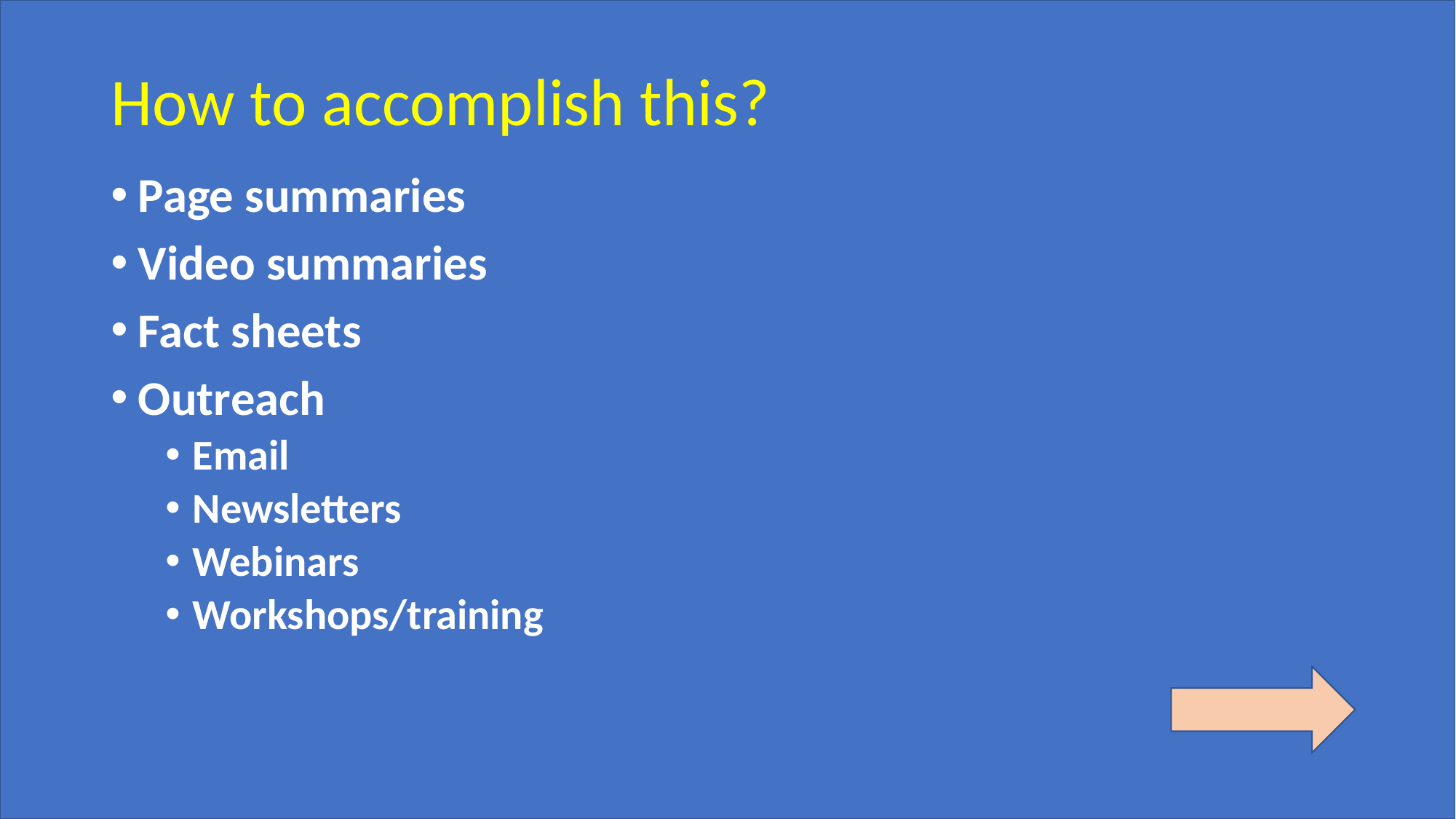

# How to accomplish this?
Page summaries
Video summaries
Fact sheets
Outreach
Email
Newsletters
Webinars
Workshops/training